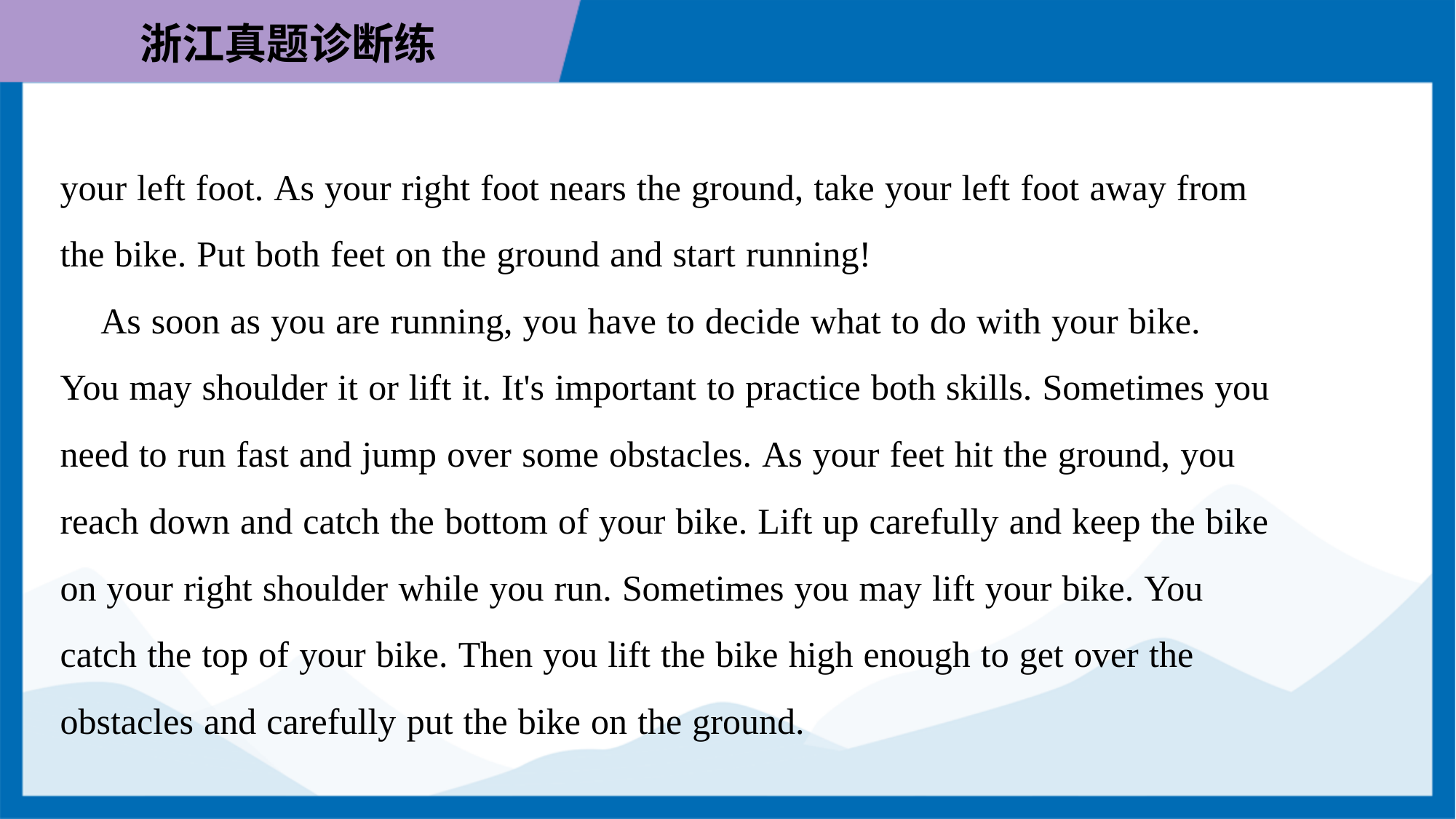

your left foot. As your right foot nears the ground, take your left foot away from
the bike. Put both feet on the ground and start running!
    As soon as you are running, you have to decide what to do with your bike.
You may shoulder it or lift it. It's important to practice both skills. Sometimes you
need to run fast and jump over some obstacles. As your feet hit the ground, you
reach down and catch the bottom of your bike. Lift up carefully and keep the bike
on your right shoulder while you run. Sometimes you may lift your bike. You
catch the top of your bike. Then you lift the bike high enough to get over the
obstacles and carefully put the bike on the ground.